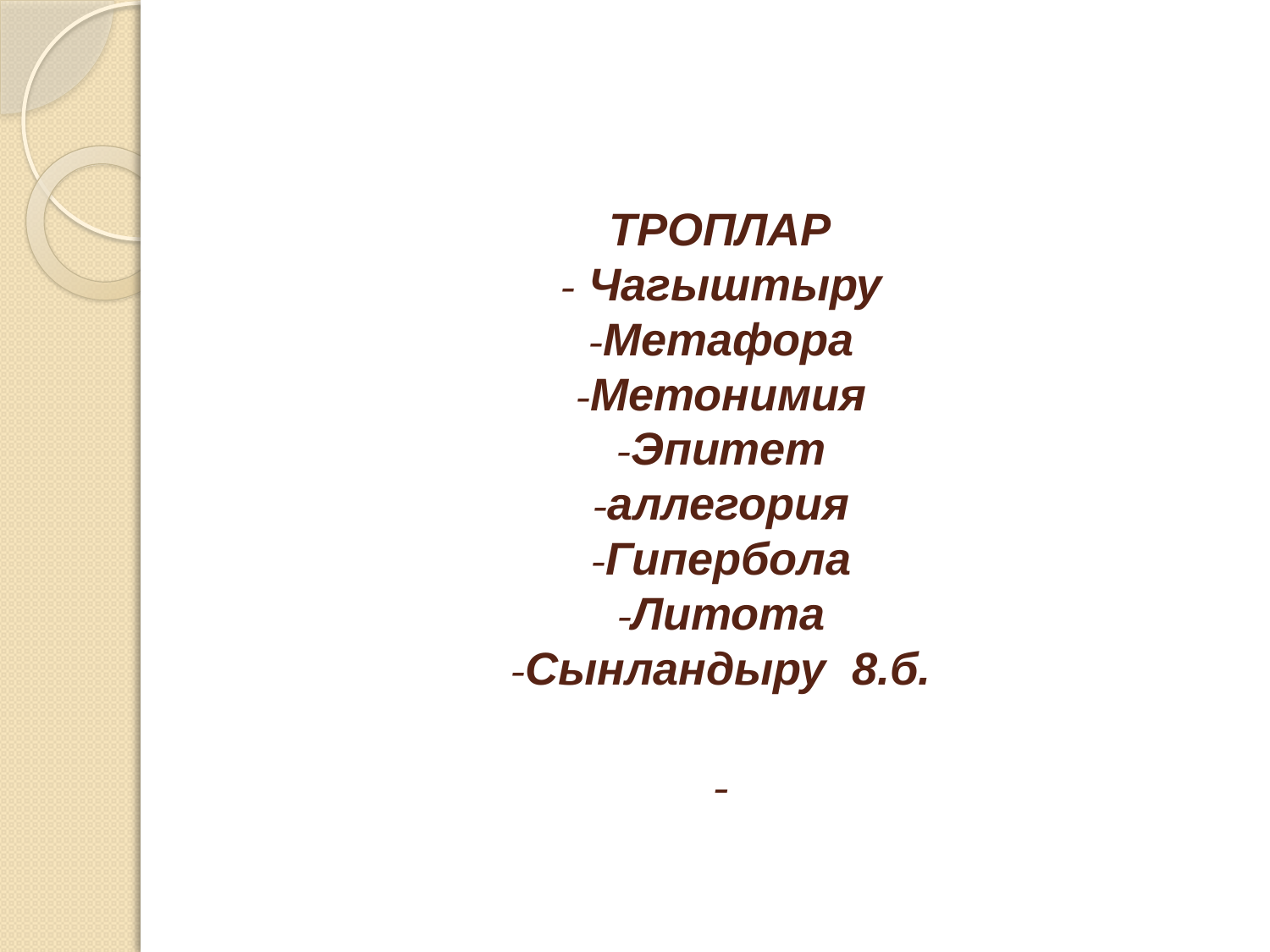

# ТРОПЛАР - Чагыштыру -Метафора -Метонимия -Эпитет -аллегория -Гипербола -Литота -Сынландыру  8.б. -